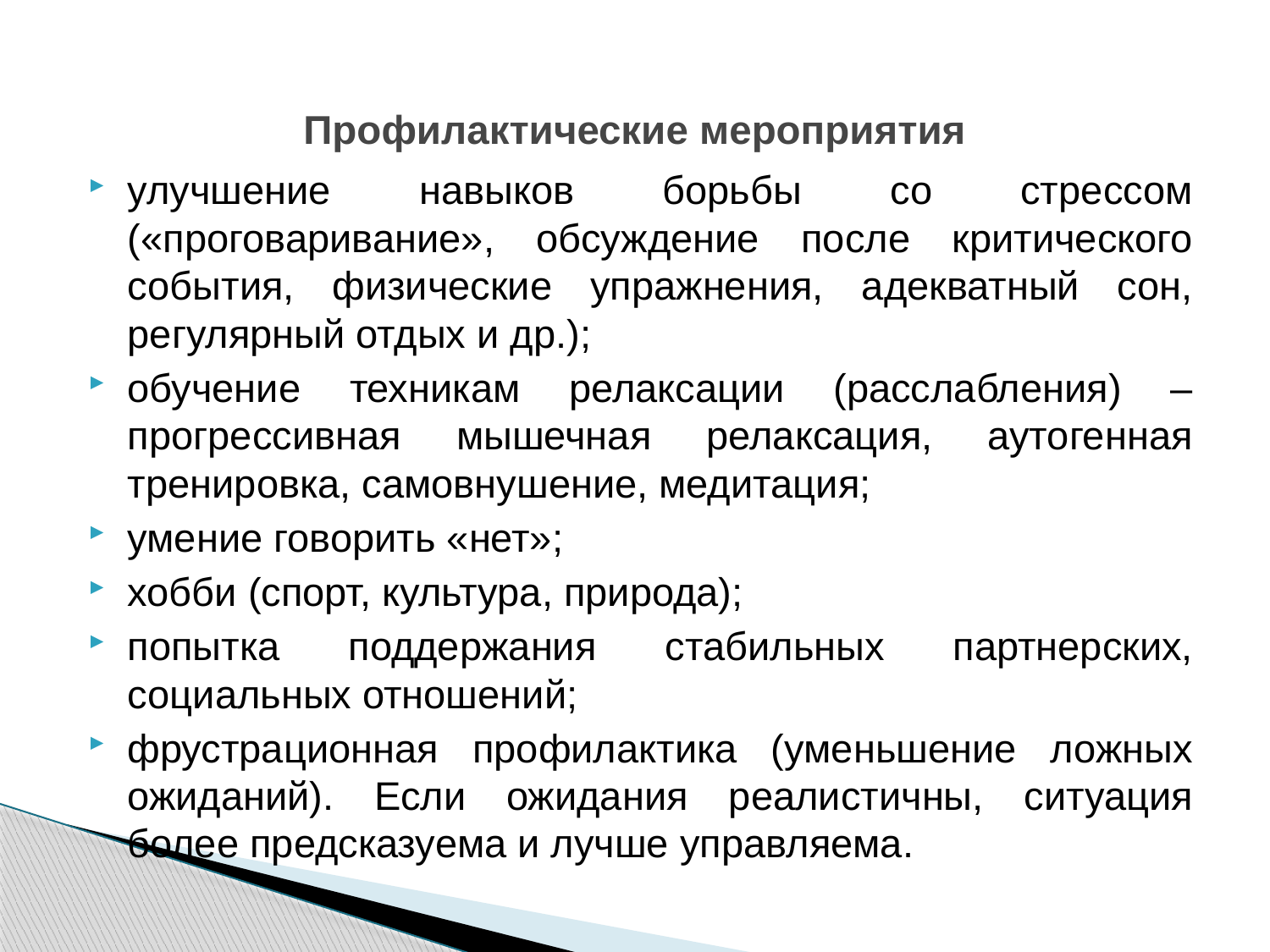

# Профилактические мероприятия
улучшение навыков борьбы со стрессом («проговаривание», обсуждение после критического события, физические упражнения, адекватный сон, регулярный отдых и др.);
обучение техникам релаксации (расслабления) – прогрессивная мышечная релаксация, аутогенная тренировка, самовнушение, медитация;
умение говорить «нет»;
хобби (спорт, культура, природа);
попытка поддержания стабильных партнерских, социальных отношений;
фрустрационная профилактика (уменьшение ложных ожиданий). Если ожидания реалистичны, ситуация более предсказуема и лучше управляема.